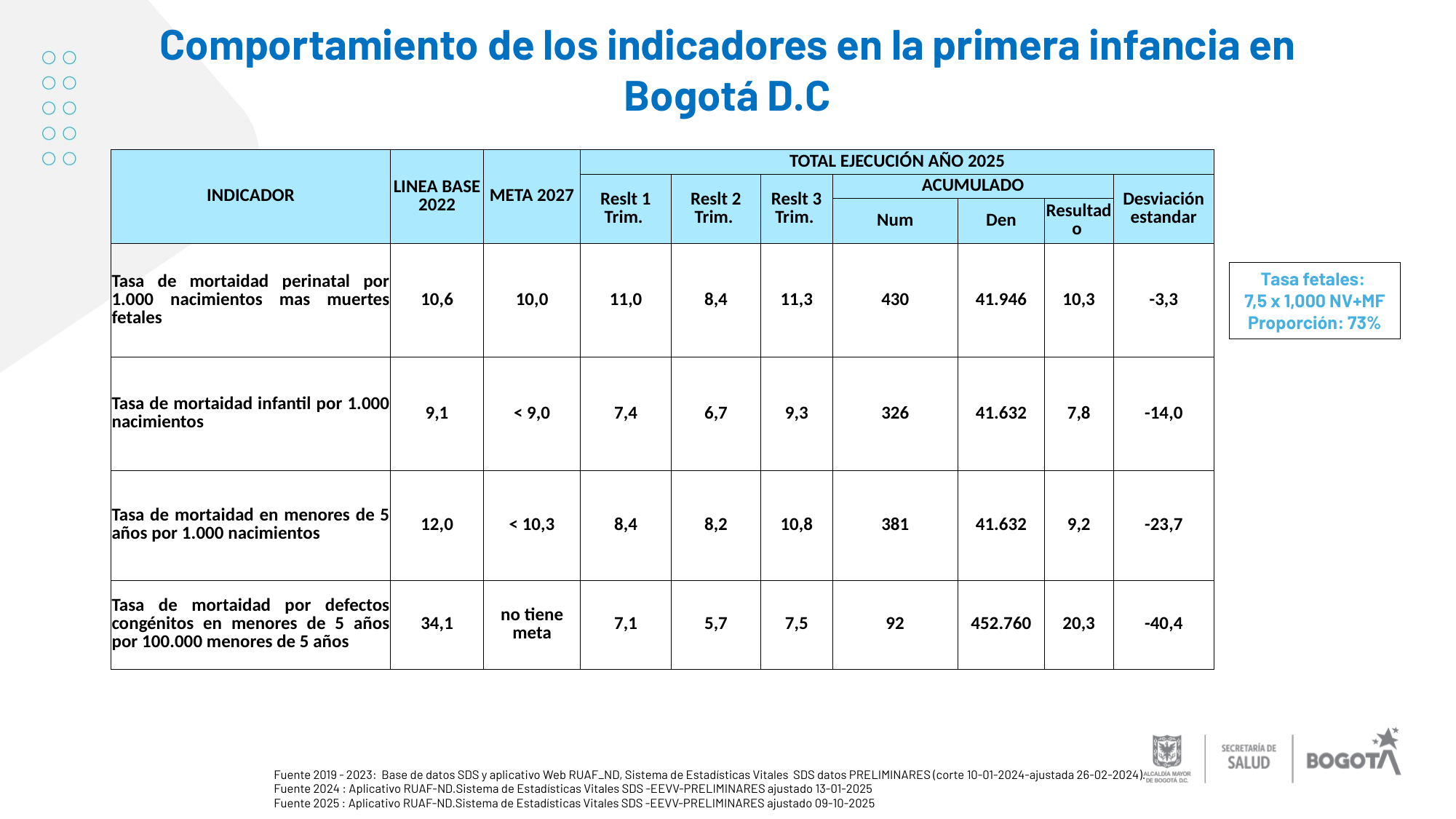

Comportamiento de los indicadores en la primera infancia en Bogotá D.C
| INDICADOR | LINEA BASE 2022 | META 2027 | TOTAL EJECUCIÓN AÑO 2025 |  |  |  |  |  |  |
| --- | --- | --- | --- | --- | --- | --- | --- | --- | --- |
|  |  |  | Reslt 1 Trim. | Reslt 2 Trim. | Reslt 3 Trim. | ACUMULADO |  |  | Desviación estandar |
|  |  |  |  |  |  | Num | Den | Resultado |  |
| Tasa de mortaidad perinatal por 1.000 nacimientos mas muertes fetales | 10,6 | 10,0 | 11,0 | 8,4 | 11,3 | 430 | 41.946 | 10,3 | -3,3 |
| Tasa de mortaidad infantil por 1.000 nacimientos | 9,1 | < 9,0 | 7,4 | 6,7 | 9,3 | 326 | 41.632 | 7,8 | -14,0 |
| Tasa de mortaidad en menores de 5 años por 1.000 nacimientos | 12,0 | < 10,3 | 8,4 | 8,2 | 10,8 | 381 | 41.632 | 9,2 | -23,7 |
| Tasa de mortaidad por defectos congénitos en menores de 5 años por 100.000 menores de 5 años | 34,1 | no tiene meta | 7,1 | 5,7 | 7,5 | 92 | 452.760 | 20,3 | -40,4 |
Tasa fetales:
7,5 x 1,000 NV+MF
Proporción: 73%
Fuente 2019 - 2023:  Base de datos SDS y aplicativo Web RUAF_ND, Sistema de Estadísticas Vitales  SDS datos PRELIMINARES (corte 10-01-2024-ajustada 26-02-2024).
Fuente 2024 : Aplicativo RUAF-ND.Sistema de Estadísticas Vitales SDS -EEVV-PRELIMINARES ajustado 13-01-2025
Fuente 2025 : Aplicativo RUAF-ND.Sistema de Estadísticas Vitales SDS -EEVV-PRELIMINARES ajustado 09-10-2025